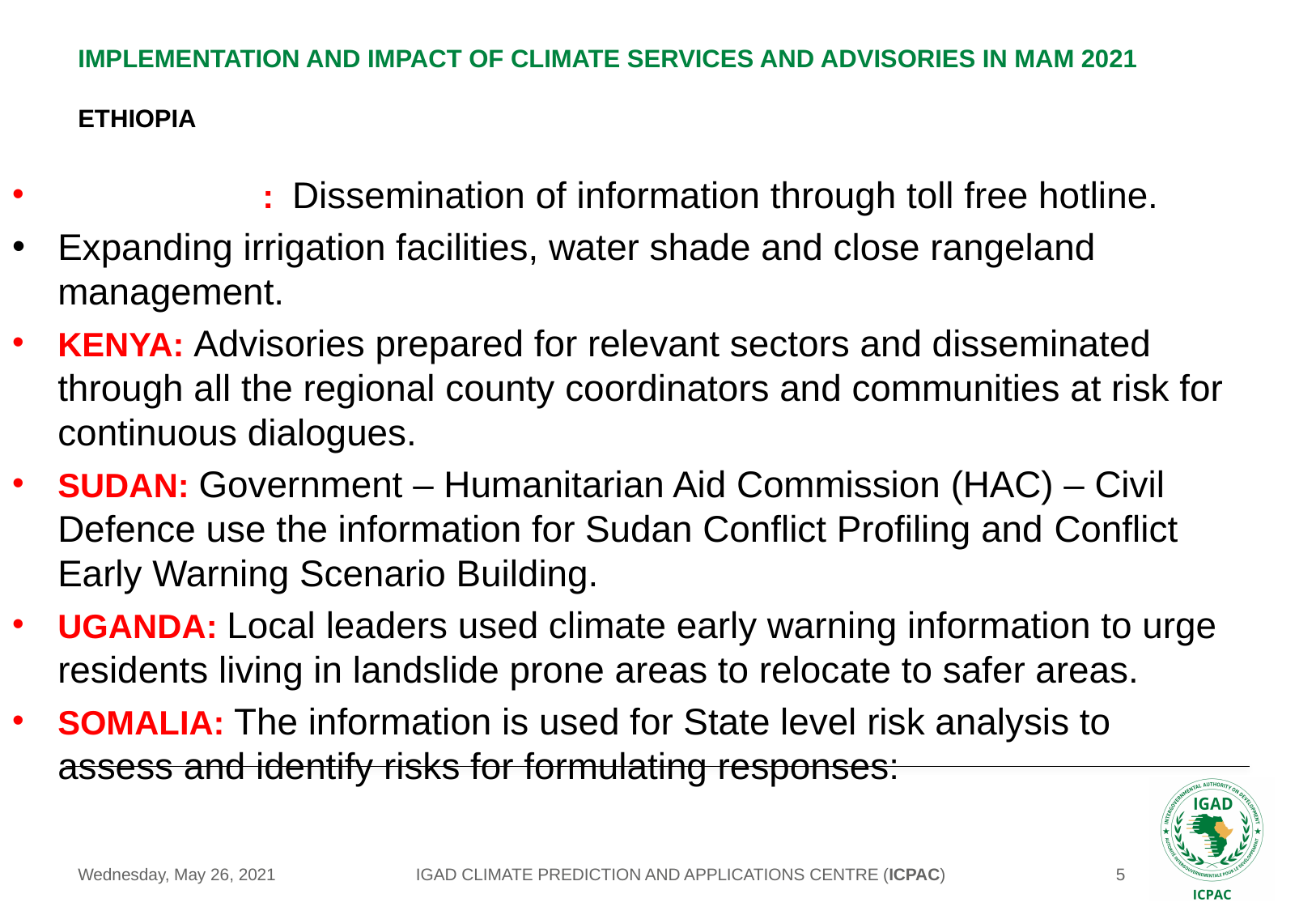

# implementation and IMPACT of Climate services and ADVISORIES in MAM 2021 ETHIOPIA
                      :  Dissemination of information through toll free hotline.
Expanding irrigation facilities, water shade and close rangeland management.
KENYA: Advisories prepared for relevant sectors and disseminated through all the regional county coordinators and communities at risk for continuous dialogues.
SUDAN: Government – Humanitarian Aid Commission (HAC) – Civil Defence use the information for Sudan Conflict Profiling and Conflict Early Warning Scenario Building.
UGANDA: Local leaders used climate early warning information to urge residents living in landslide prone areas to relocate to safer areas.
SOMALIA: The information is used for State level risk analysis to assess and identify risks for formulating responses:

IGAD CLIMATE PREDICTION AND APPLICATIONS CENTRE (ICPAC)
Wednesday, May 26, 2021
5